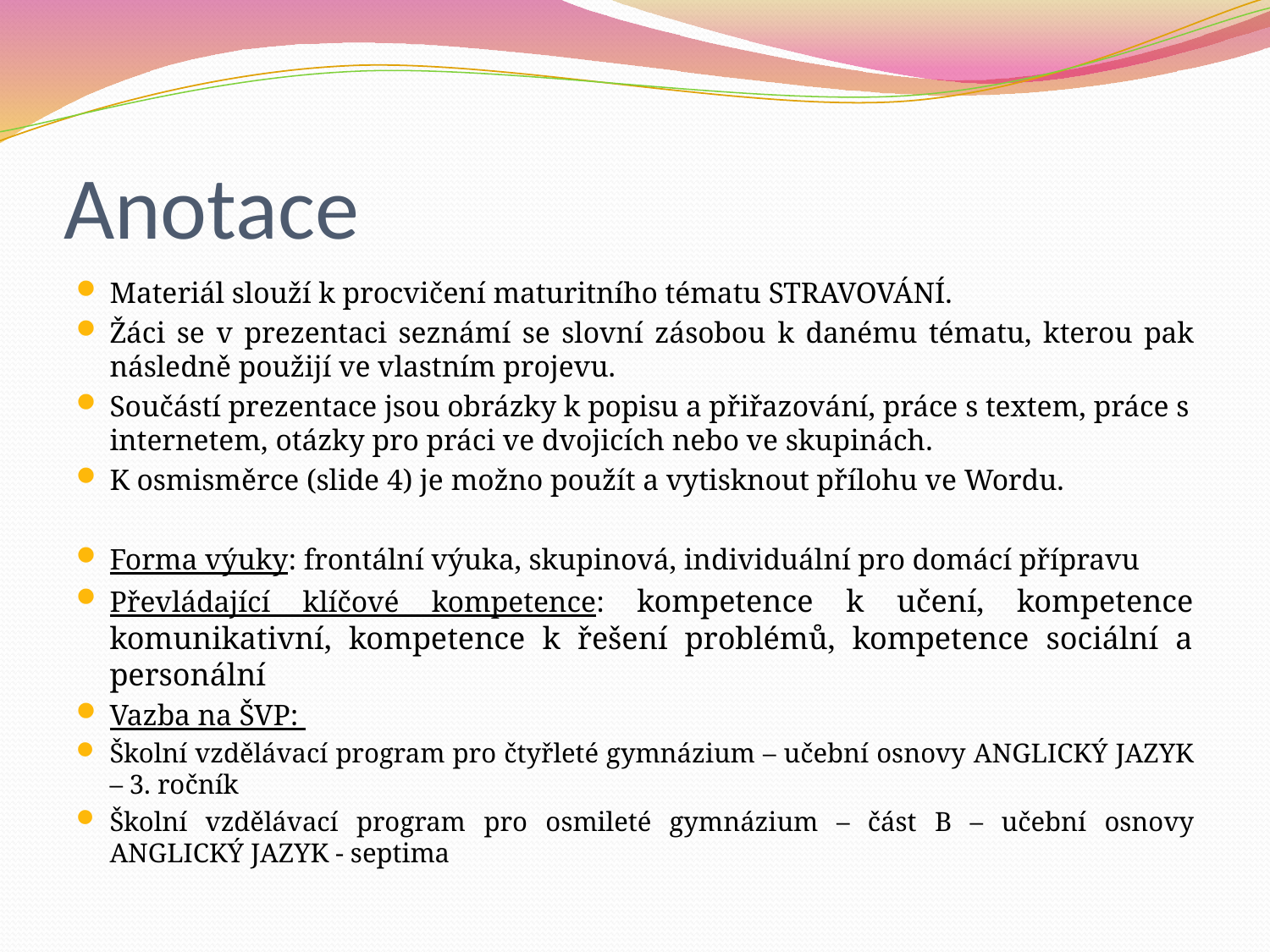

# Anotace
Materiál slouží k procvičení maturitního tématu STRAVOVÁNÍ.
Žáci se v prezentaci seznámí se slovní zásobou k danému tématu, kterou pak následně použijí ve vlastním projevu.
Součástí prezentace jsou obrázky k popisu a přiřazování, práce s textem, práce s internetem, otázky pro práci ve dvojicích nebo ve skupinách.
K osmisměrce (slide 4) je možno použít a vytisknout přílohu ve Wordu.

Forma výuky: frontální výuka, skupinová, individuální pro domácí přípravu
Převládající klíčové kompetence: kompetence k učení, kompetence komunikativní, kompetence k řešení problémů, kompetence sociální a personální
Vazba na ŠVP:
Školní vzdělávací program pro čtyřleté gymnázium – učební osnovy ANGLICKÝ JAZYK – 3. ročník
Školní vzdělávací program pro osmileté gymnázium – část B – učební osnovy ANGLICKÝ JAZYK - septima